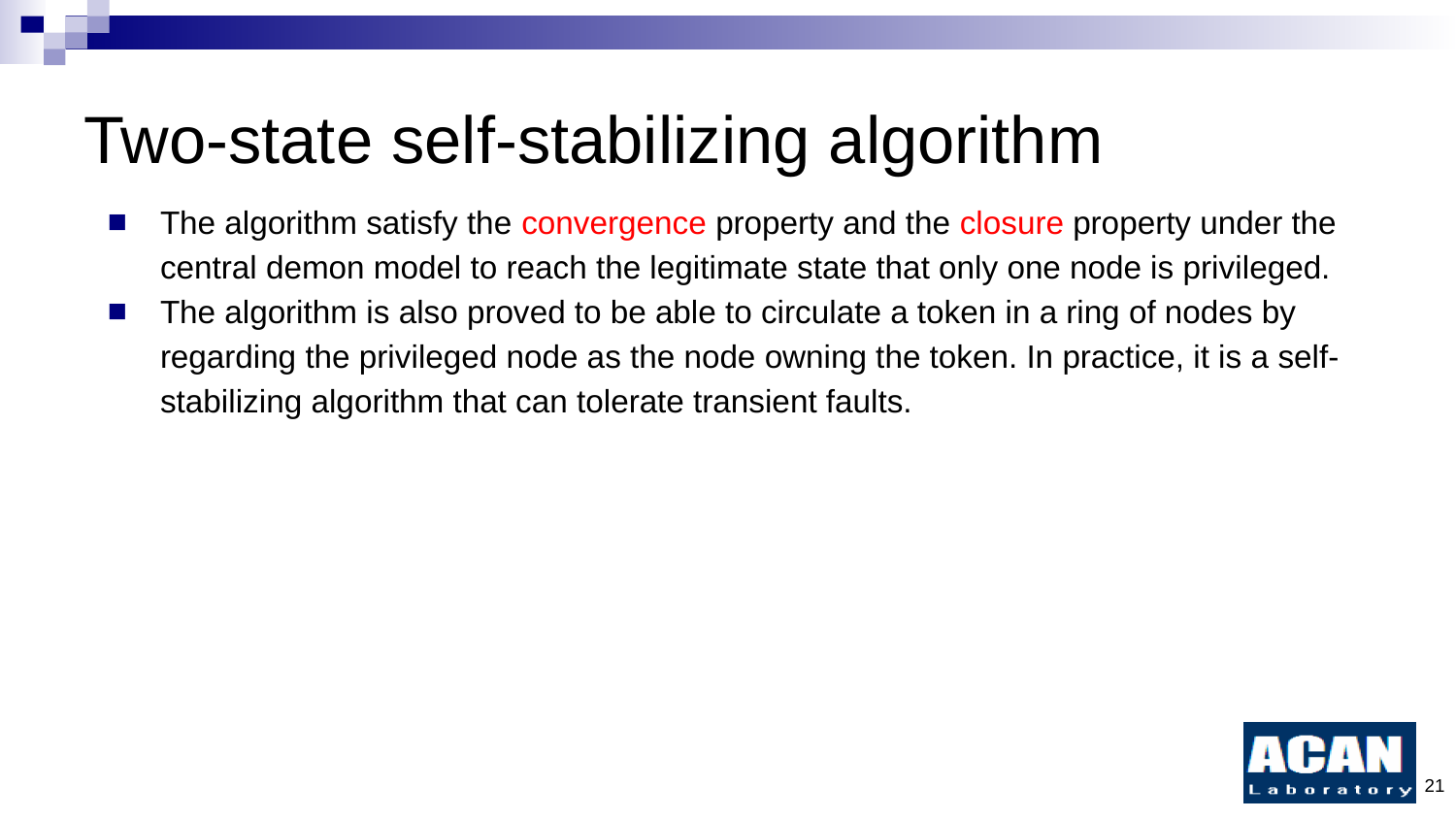

# Two-state self-stabilizing algorithm
The algorithm satisfy the convergence property and the closure property under the central demon model to reach the legitimate state that only one node is privileged.
The algorithm is also proved to be able to circulate a token in a ring of nodes by regarding the privileged node as the node owning the token. In practice, it is a self-stabilizing algorithm that can tolerate transient faults.

21